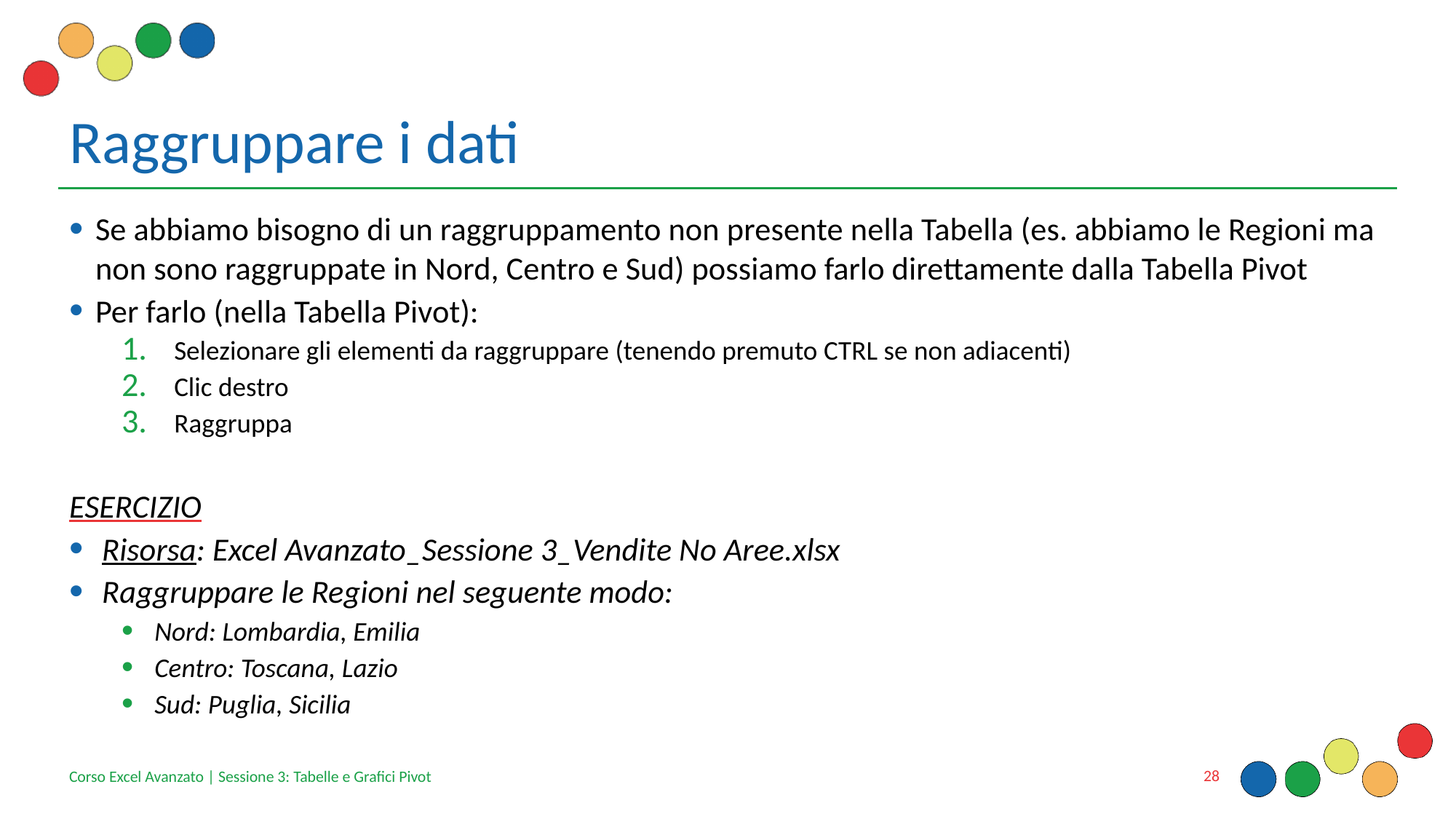

# Raggruppare i dati
Se abbiamo bisogno di un raggruppamento non presente nella Tabella (es. abbiamo le Regioni ma non sono raggruppate in Nord, Centro e Sud) possiamo farlo direttamente dalla Tabella Pivot
Per farlo (nella Tabella Pivot):
Selezionare gli elementi da raggruppare (tenendo premuto CTRL se non adiacenti)
Clic destro
Raggruppa

ESERCIZIO
Risorsa: Excel Avanzato_Sessione 3_Vendite No Aree.xlsx
Raggruppare le Regioni nel seguente modo:
Nord: Lombardia, Emilia
Centro: Toscana, Lazio
Sud: Puglia, Sicilia

28
Corso Excel Avanzato | Sessione 3: Tabelle e Grafici Pivot